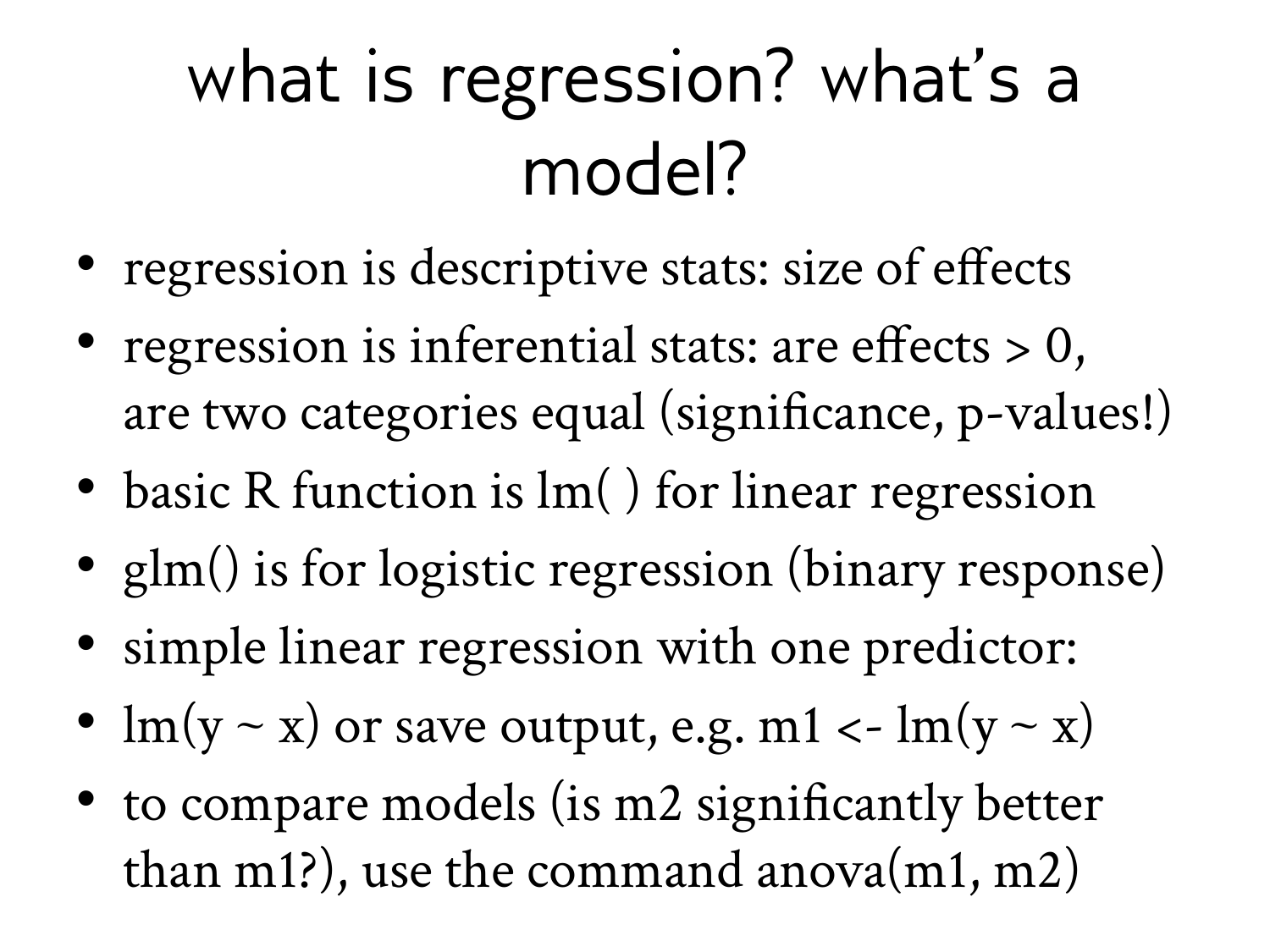

# what is regression? what’s a model?
regression is descriptive stats: size of effects
regression is inferential stats: are effects > 0,
are two categories equal (significance, p-values!)
basic R function is lm( ) for linear regression
glm() is for logistic regression (binary response)
simple linear regression with one predictor:
lm(y ~ x) or save output, e.g. m1 <- lm(y ~ x)
to compare models (is m2 significantly better than m1?), use the command anova(m1, m2)